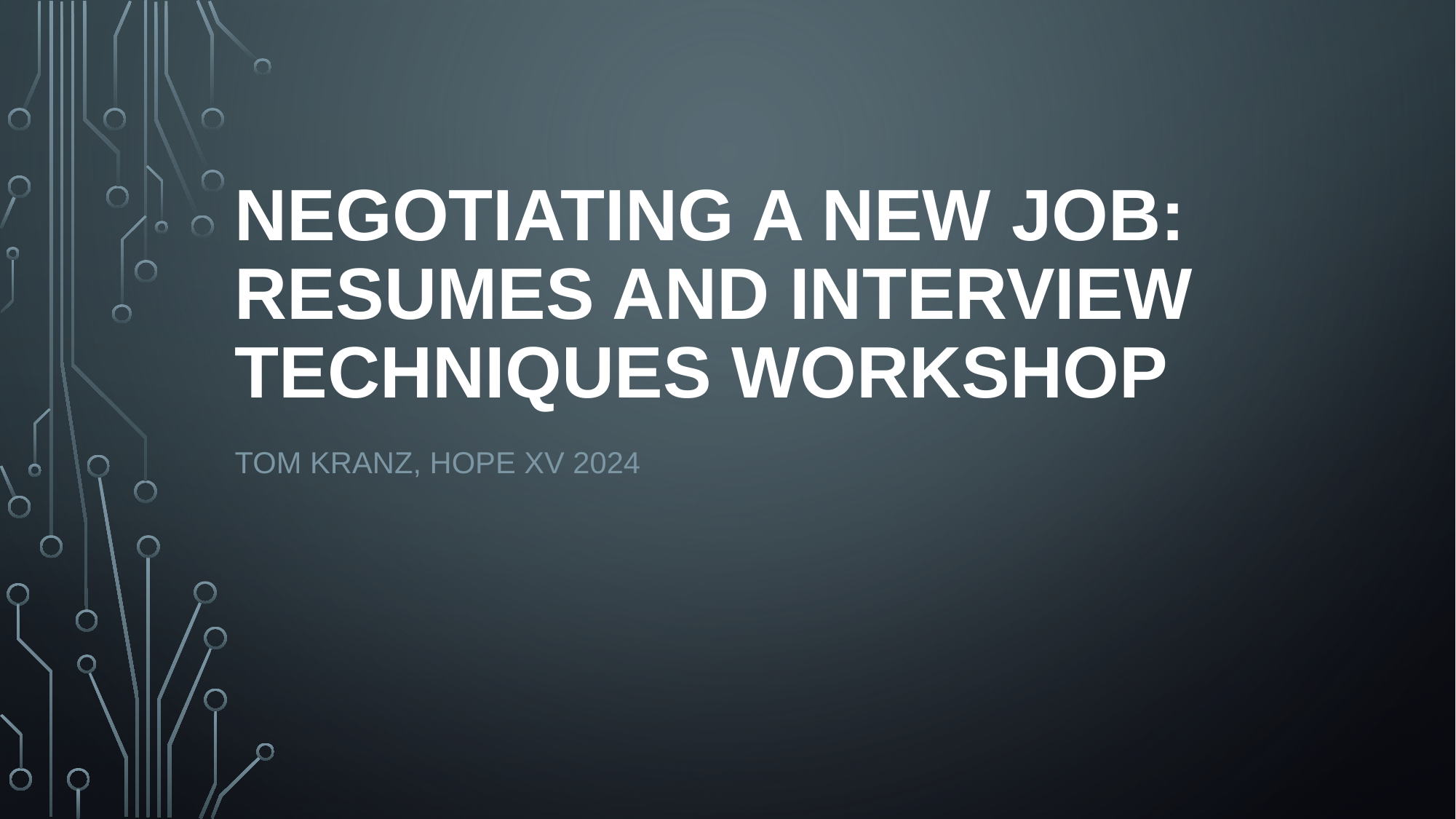

# Negotiating a new job: Resumes and Interview Techniques Workshop
Tom Kranz, HOPE XV 2024